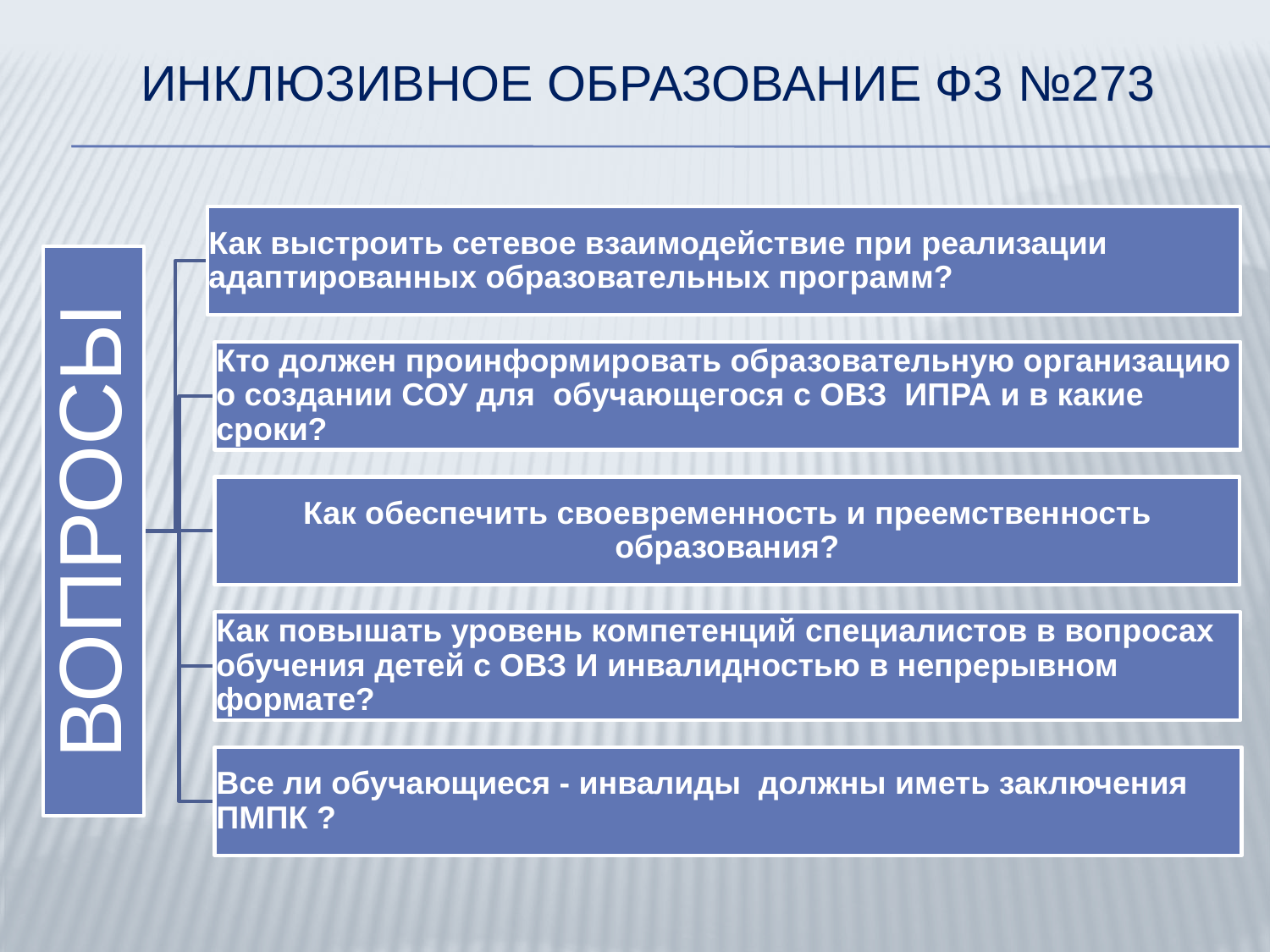

# Инклюзивное образование ФЗ №273

ВОПРОСЫ
Как выстроить сетевое взаимодействие при реализации адаптированных образовательных программ?
Кто должен проинформировать образовательную организацию о создании СОУ для  обучающегося с ОВЗ  ИПРА и в какие сроки?
Как обеспечить своевременность и преемственность образования?
Как повышать уровень компетенций специалистов в вопросах обучения детей с ОВЗ И инвалидностью в непрерывном формате?
Все ли обучающиеся - инвалиды  должны иметь заключения ПМПК ?